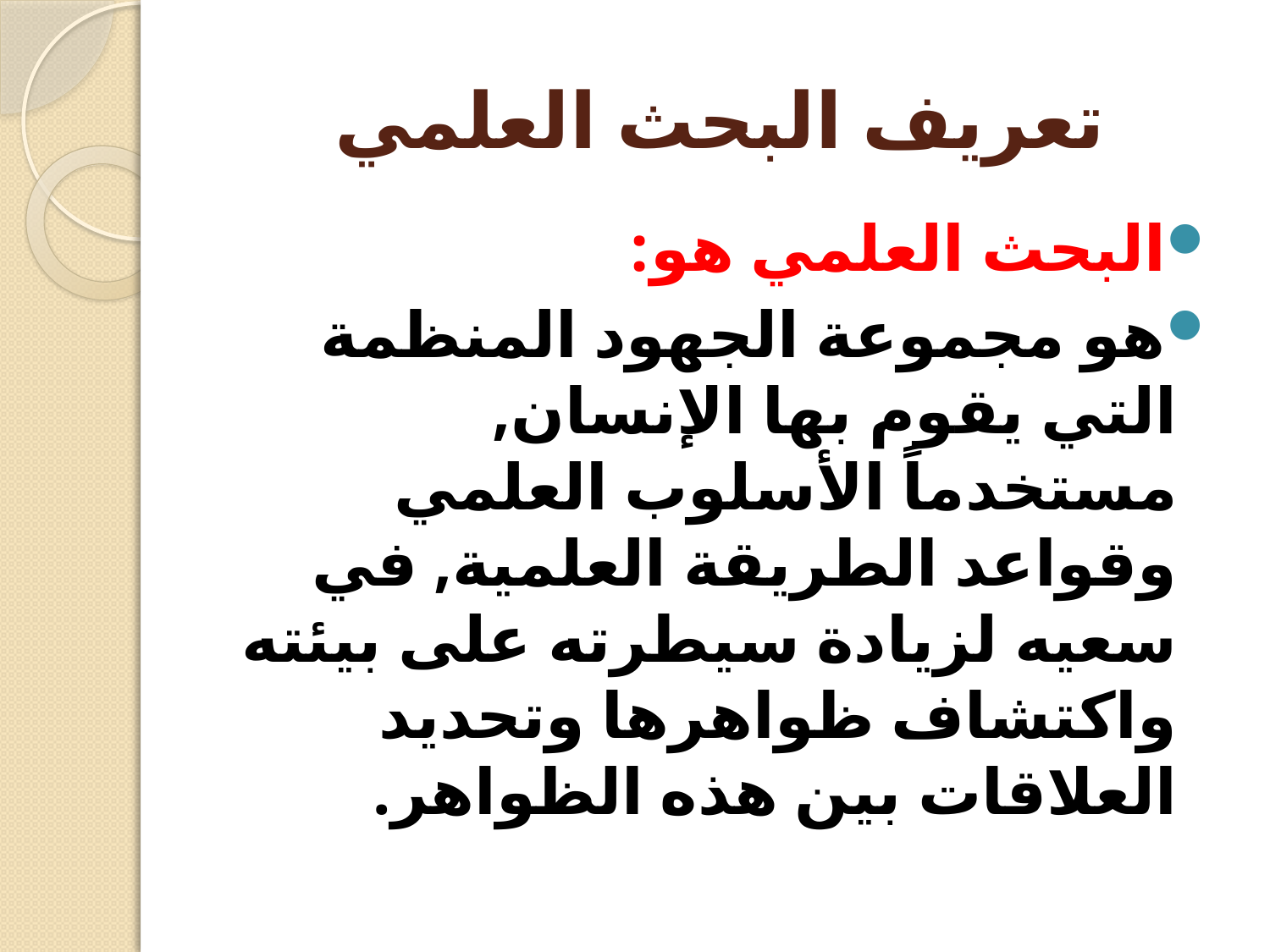

# تعريف البحث العلمي
البحث العلمي هو:
هو مجموعة الجهود المنظمة التي يقوم بها الإنسان, مستخدماً الأسلوب العلمي وقواعد الطريقة العلمية, في سعيه لزيادة سيطرته على بيئته واكتشاف ظواهرها وتحديد العلاقات بين هذه الظواهر.